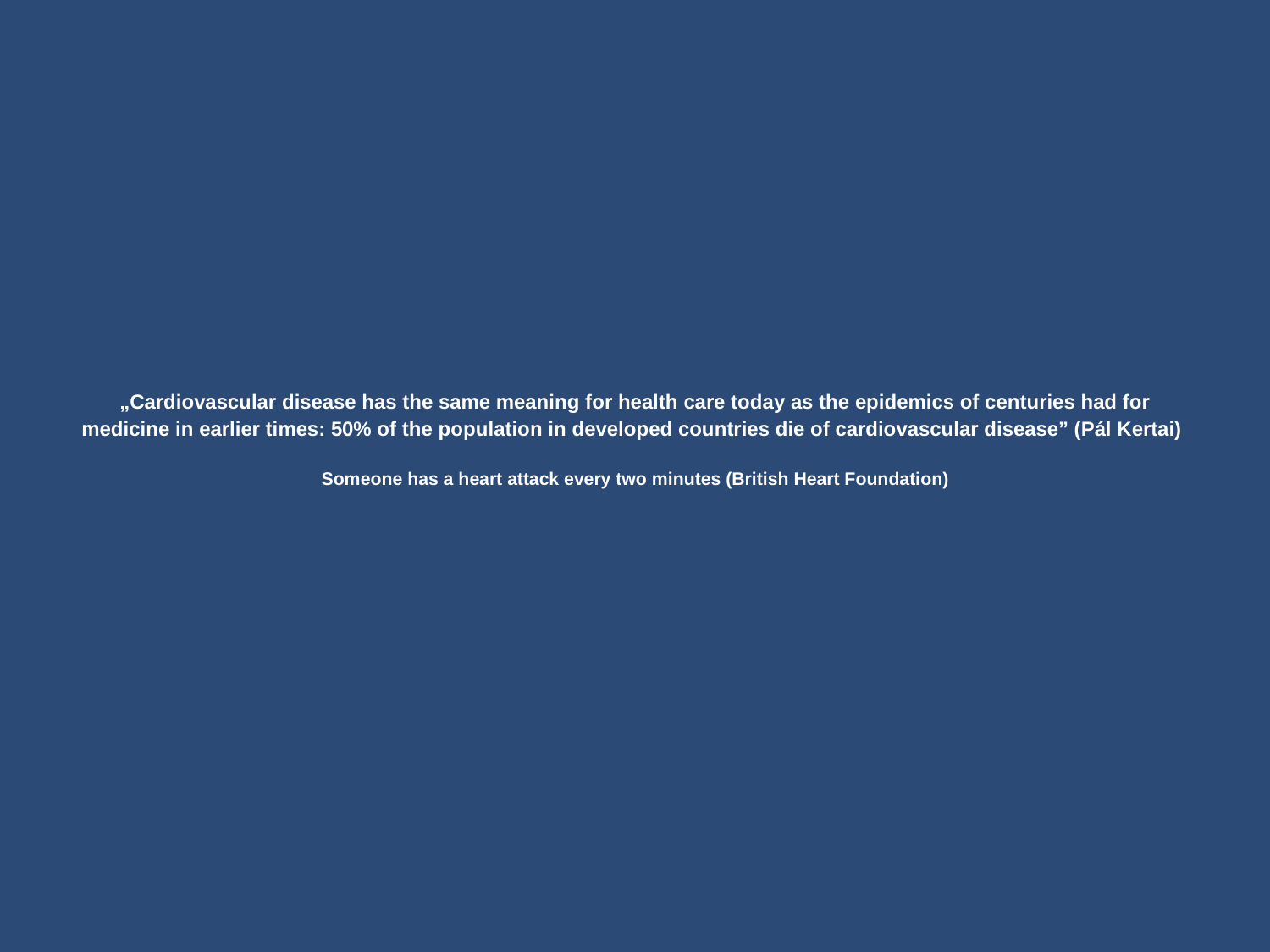

# „Cardiovascular disease has the same meaning for health care today as the epidemics of centuries had for medicine in earlier times: 50% of the population in developed countries die of cardiovascular disease” (Pál Kertai) Someone has a heart attack every two minutes (British Heart Foundation)